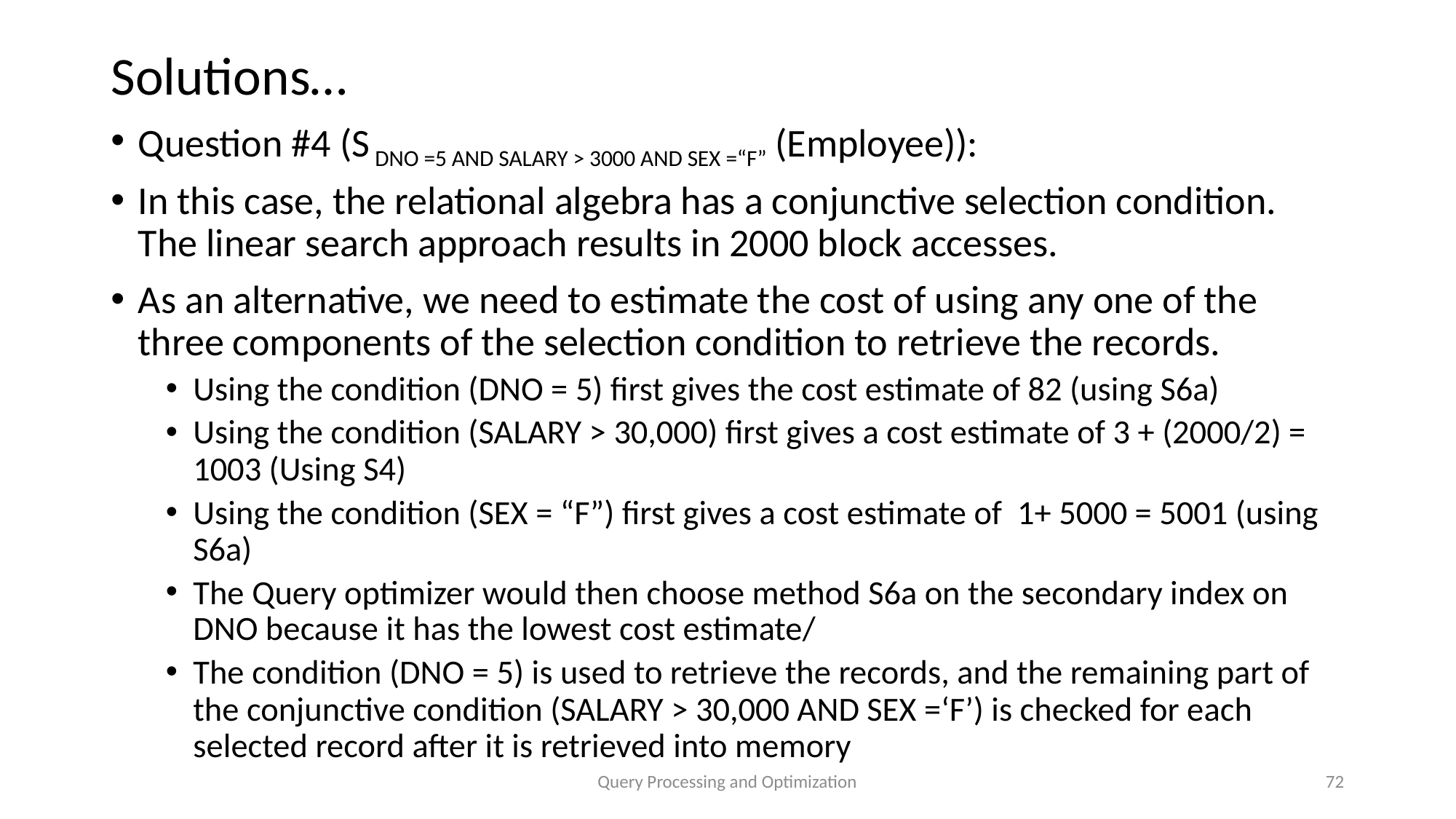

# Solutions…
Question #4 (S DNO =5 AND SALARY > 3000 AND SEX =“F” (Employee)):
In this case, the relational algebra has a conjunctive selection condition. The linear search approach results in 2000 block accesses.
As an alternative, we need to estimate the cost of using any one of the three components of the selection condition to retrieve the records.
Using the condition (DNO = 5) first gives the cost estimate of 82 (using S6a)
Using the condition (SALARY > 30,000) first gives a cost estimate of 3 + (2000/2) = 1003 (Using S4)
Using the condition (SEX = “F”) first gives a cost estimate of  1+ 5000 = 5001 (using  S6a)
The Query optimizer would then choose method S6a on the secondary index on DNO because it has the lowest cost estimate/
The condition (DNO = 5) is used to retrieve the records, and the remaining part of the conjunctive condition (SALARY > 30,000 AND SEX =‘F’) is checked for each selected record after it is retrieved into memory

Query Processing and Optimization
72